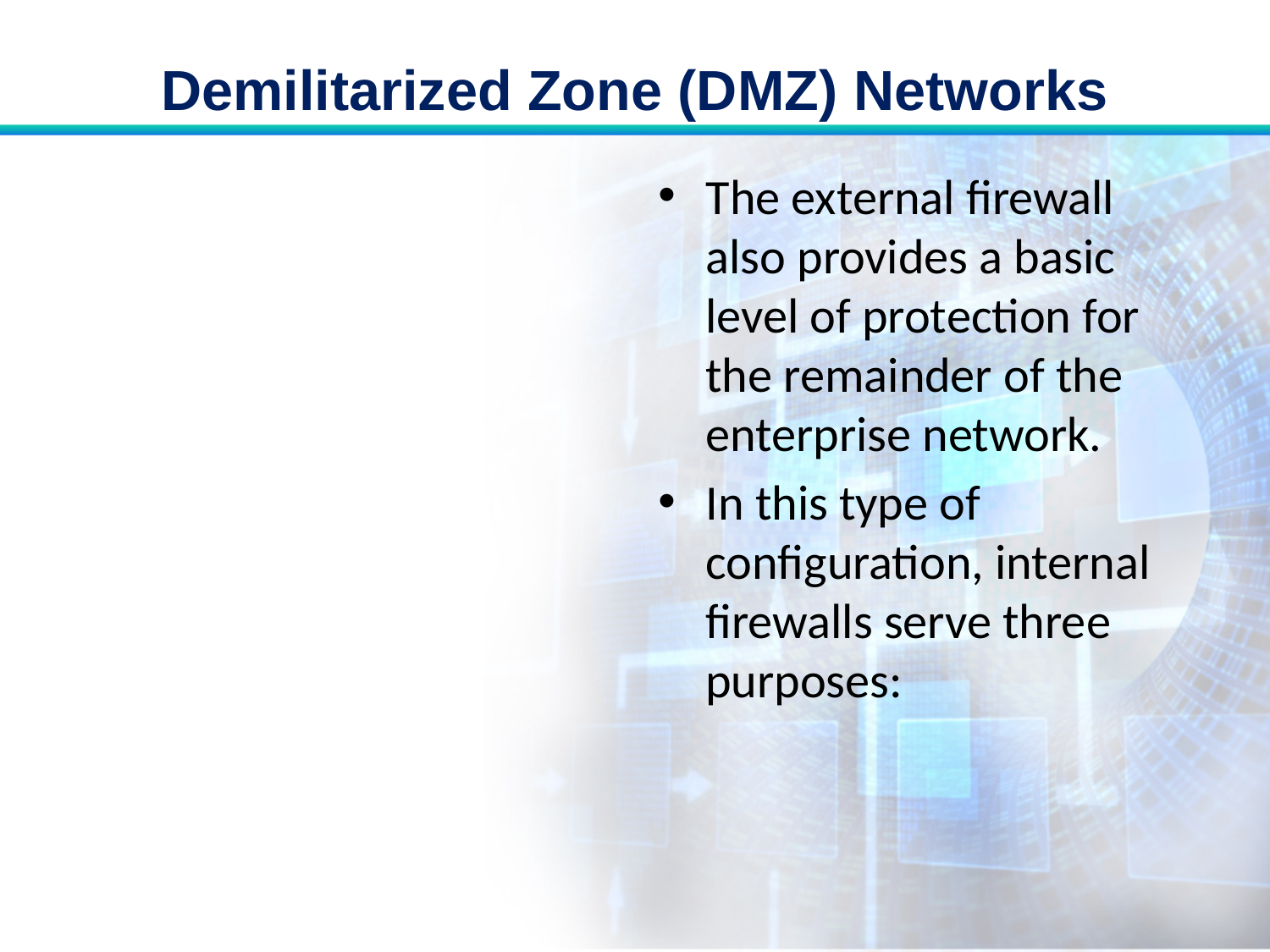

# Demilitarized Zone (DMZ) Networks
The external firewall also provides a basic level of protection for the remainder of the enterprise network.
In this type of configuration, internal firewalls serve three purposes: